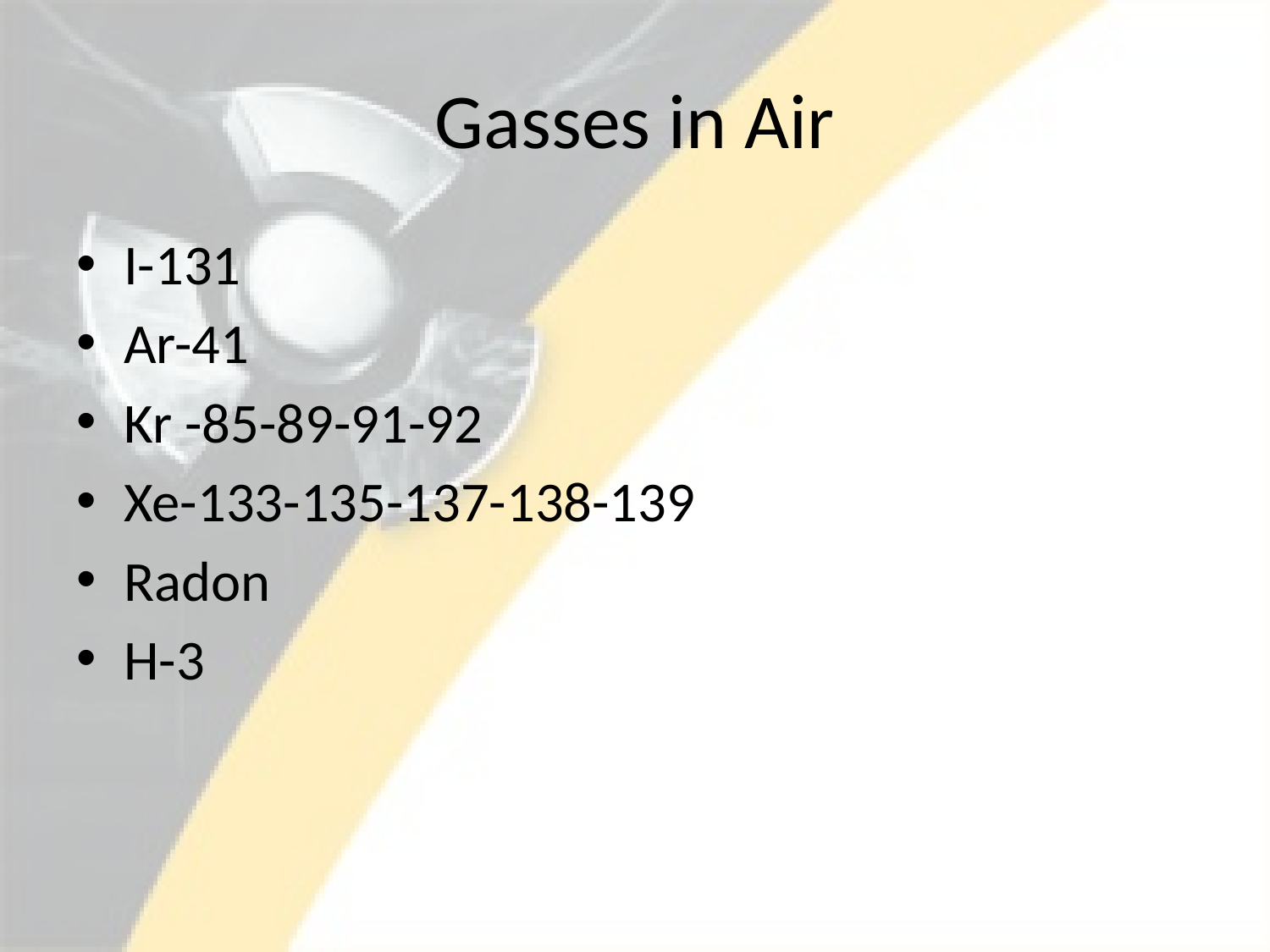

# Gasses in Air
I-131
Ar-41
Kr -85-89-91-92
Xe-133-135-137-138-139
Radon
H-3